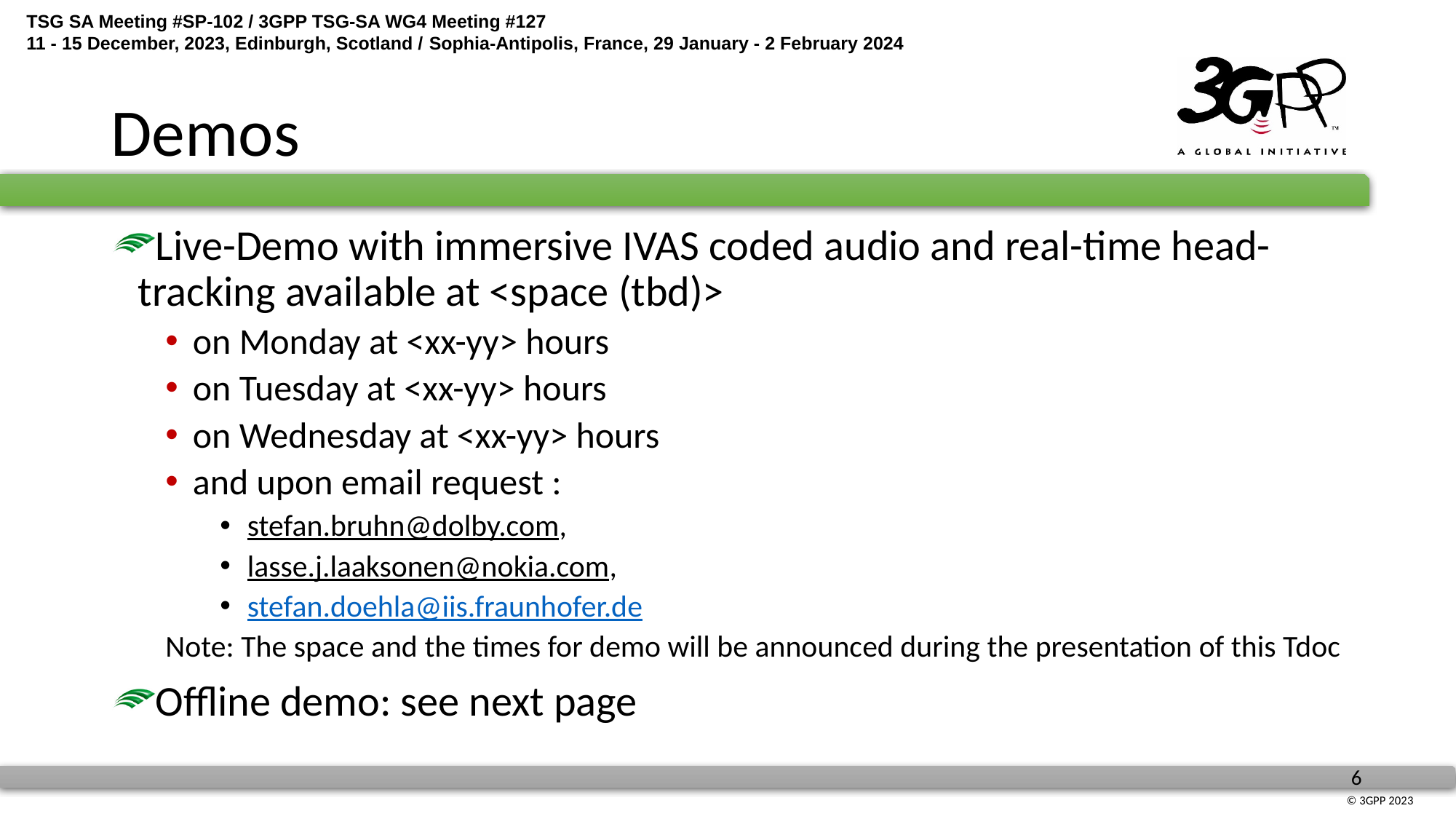

# Demos
Live-Demo with immersive IVAS coded audio and real-time head-tracking available at <space (tbd)>
on Monday at <xx-yy> hours
on Tuesday at <xx-yy> hours
on Wednesday at <xx-yy> hours
and upon email request :
stefan.bruhn@dolby.com,
lasse.j.laaksonen@nokia.com,
stefan.doehla@iis.fraunhofer.de
Note: The space and the times for demo will be announced during the presentation of this Tdoc
Offline demo: see next page